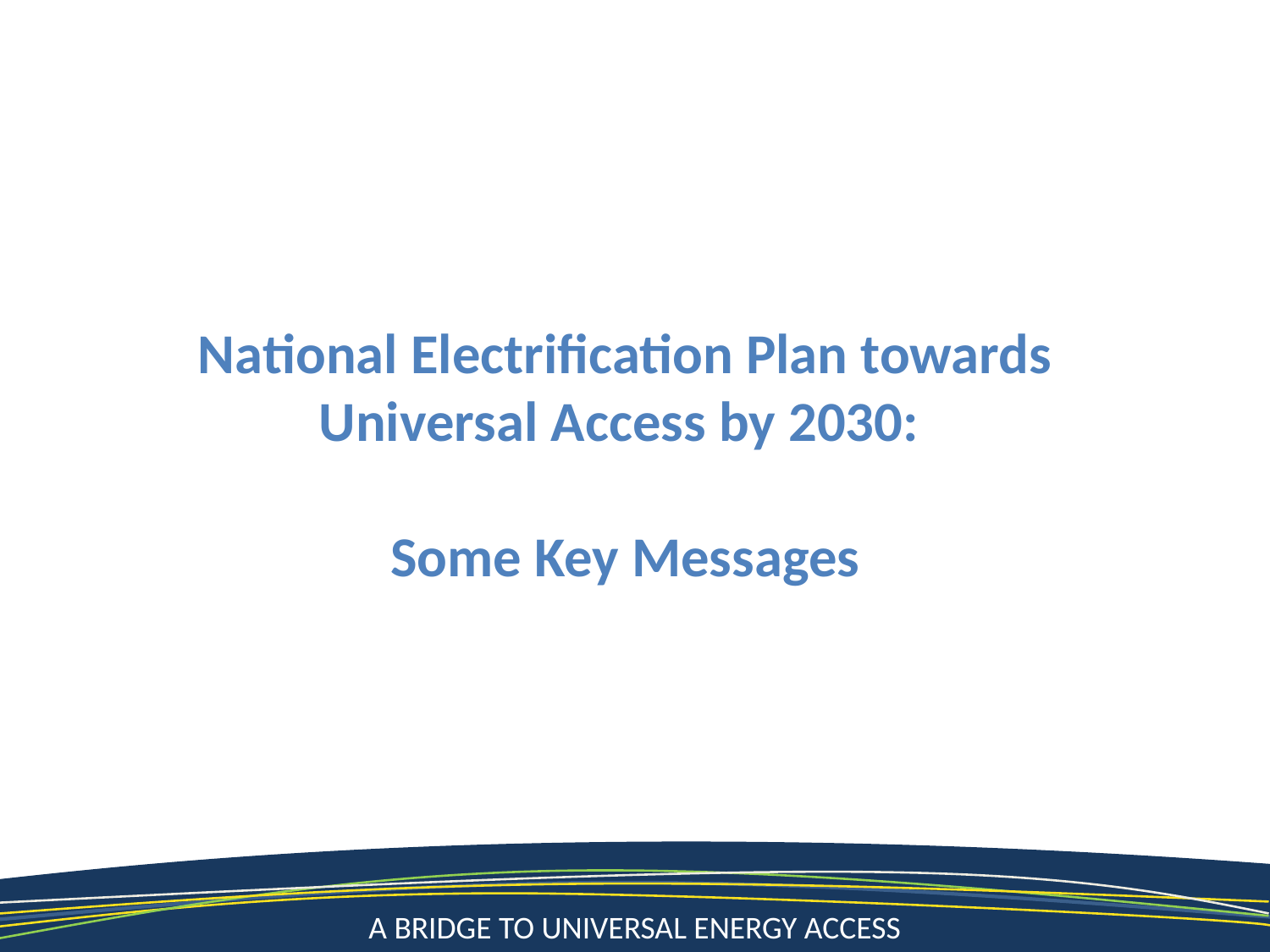

National Electrification Plan towards Universal Access by 2030:

Some Key Messages

2

A Bridge to Universal Energy Access

A Bridge to a Sustainable Energy Future